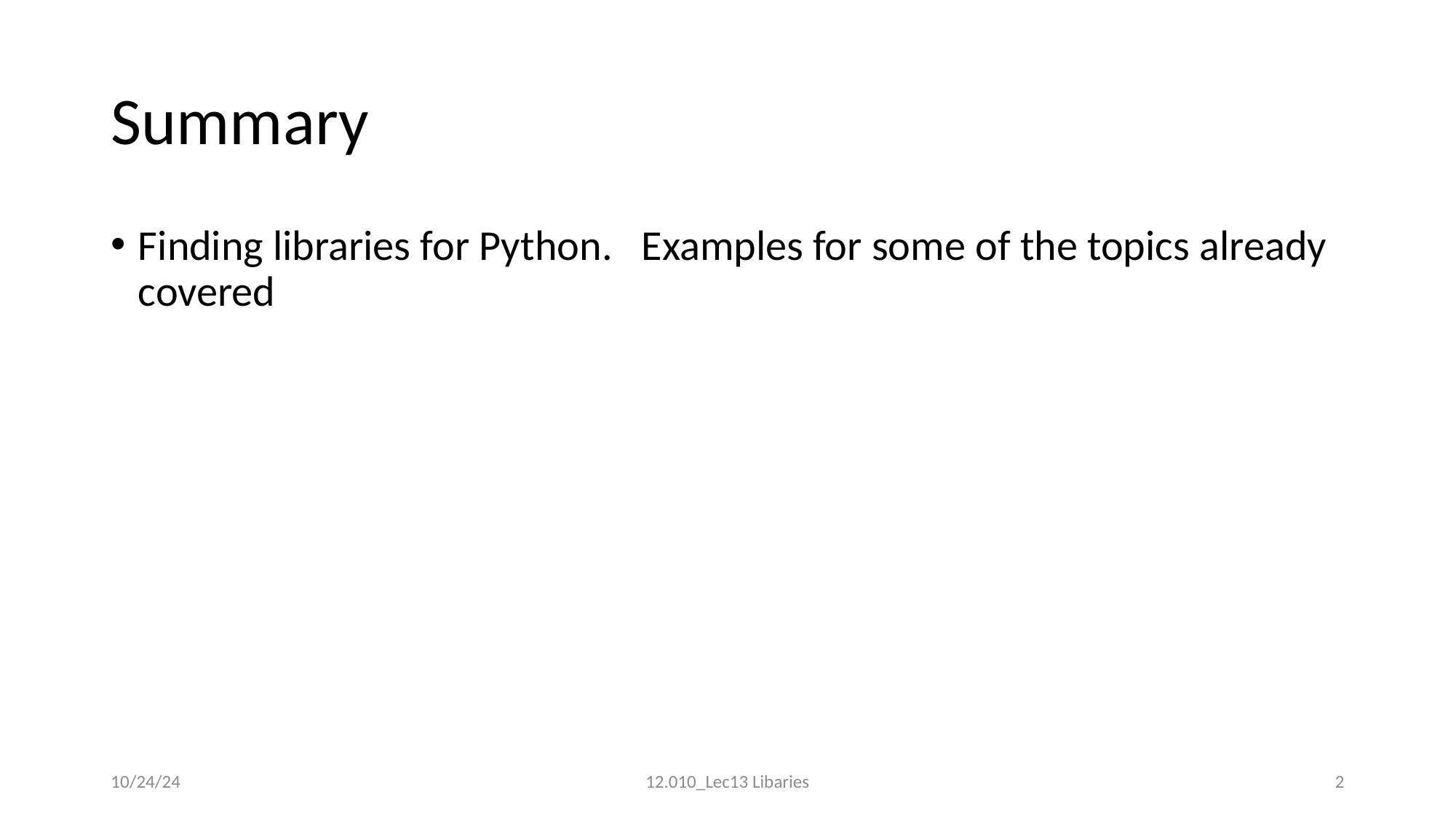

# Summary
Finding libraries for Python.   Examples for some of the topics already covered
10/24/24
12.010_Lec13 Libaries
2